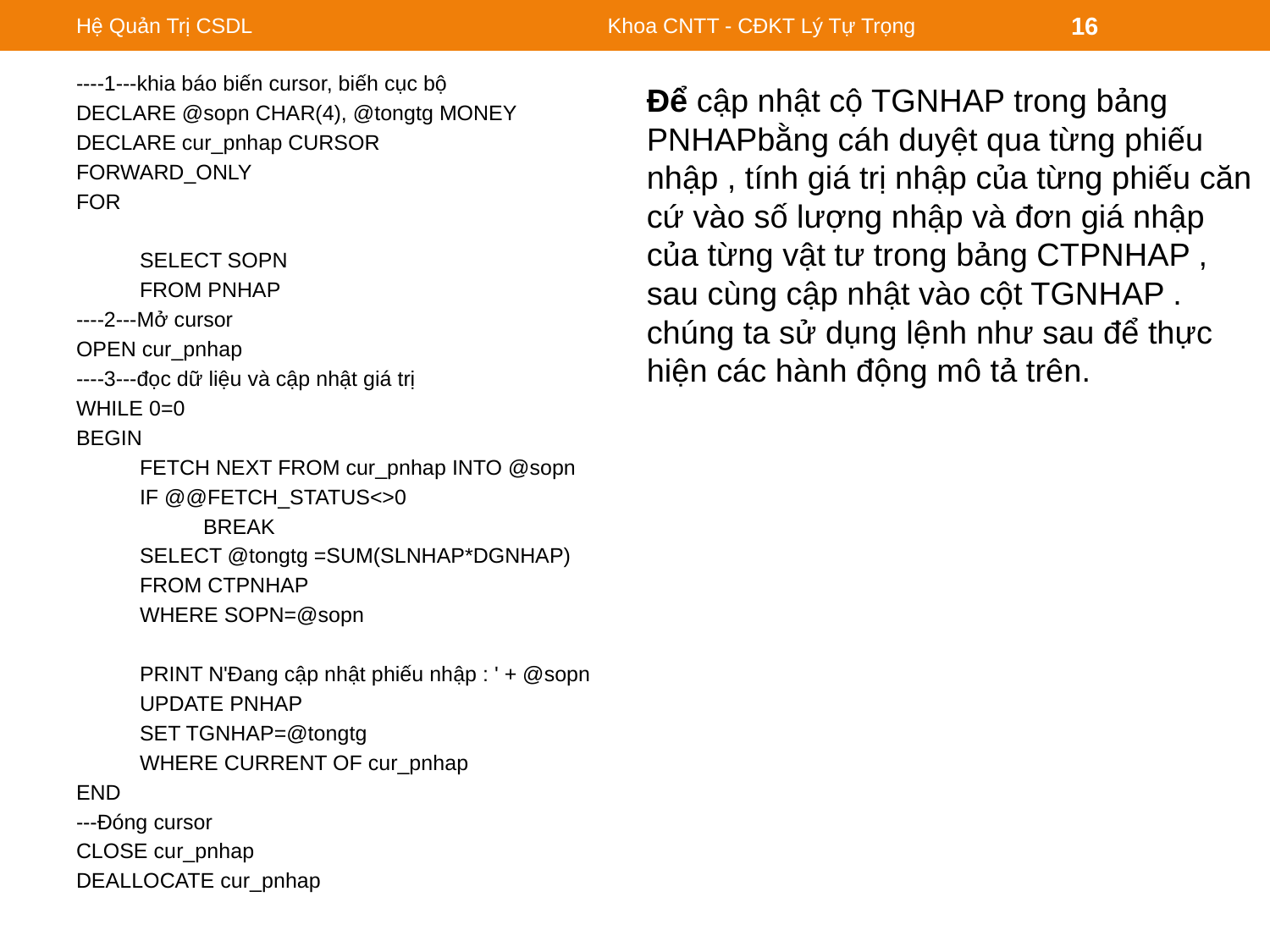

Hệ Quản Trị CSDL
Khoa CNTT - CĐKT Lý Tự Trọng
16
----1---khia báo biến cursor, biếh cục bộ
DECLARE @sopn CHAR(4), @tongtg MONEY
DECLARE cur_pnhap CURSOR
FORWARD_ONLY
FOR

	SELECT SOPN
	FROM PNHAP
----2---Mở cursor
OPEN cur_pnhap
----3---đọc dữ liệu và cập nhật giá trị
WHILE 0=0
BEGIN
	FETCH NEXT FROM cur_pnhap INTO @sopn
	IF @@FETCH_STATUS<>0
		BREAK
	SELECT @tongtg =SUM(SLNHAP*DGNHAP)
	FROM CTPNHAP
	WHERE SOPN=@sopn

	PRINT N'Đang cập nhật phiếu nhập : ' + @sopn
	UPDATE PNHAP
	SET TGNHAP=@tongtg
	WHERE CURRENT OF cur_pnhap
END
---Đóng cursor
CLOSE cur_pnhap
DEALLOCATE cur_pnhap

Để cập nhật cộ TGNHAP trong bảng PNHAPbằng cáh duyệt qua từng phiếu nhập , tính giá trị nhập của từng phiếu căn cứ vào số lượng nhập và đơn giá nhập của từng vật tư trong bảng CTPNHAP , sau cùng cập nhật vào cột TGNHAP . chúng ta sử dụng lệnh như sau để thực hiện các hành động mô tả trên.